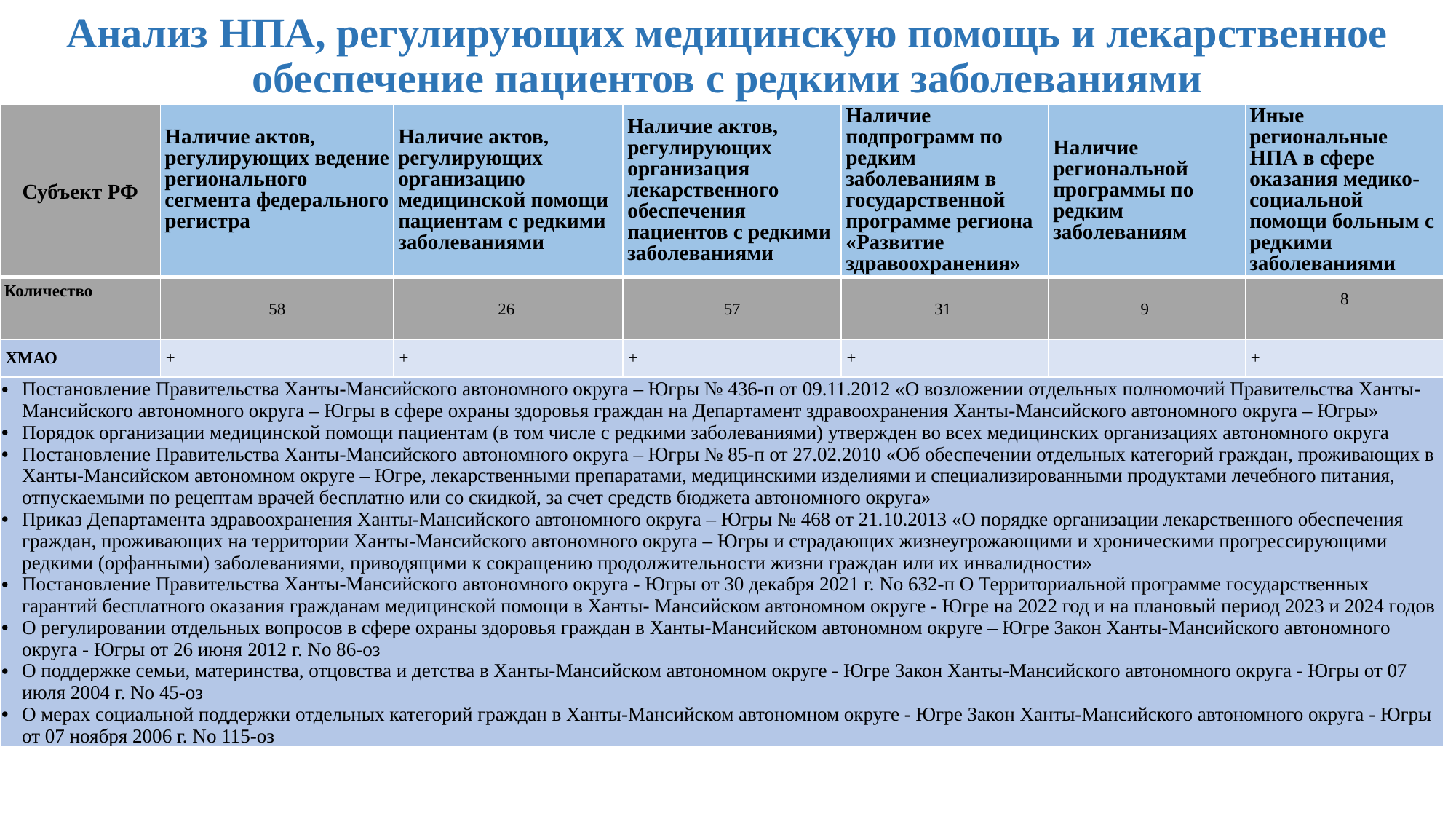

# Анализ НПА, регулирующих медицинскую помощь и лекарственное обеспечение пациентов с редкими заболеваниями
| Субъект РФ | Наличие актов, регулирующих ведение регионального сегмента федерального регистра | Наличие актов, регулирующих организацию медицинской помощи пациентам с редкими заболеваниями | Наличие актов, регулирующих организация лекарственного обеспечения пациентов с редкими заболеваниями | Наличие подпрограмм по редким заболеваниям в государственной программе региона «Развитие здравоохранения» | Наличие региональной программы по редким заболеваниям | Иные региональные НПА в сфере оказания медико-социальной помощи больным с редкими заболеваниями |
| --- | --- | --- | --- | --- | --- | --- |
| Количество | 58 | 26 | 57 | 31 | 9 | 8 |
| ХМАО | + | + | + | + |  | + |
| Постановление Правительства Ханты-Мансийского автономного округа – Югры № 436-п от 09.11.2012 «О возложении отдельных полномочий Правительства Ханты-Мансийского автономного округа – Югры в сфере охраны здоровья граждан на Департамент здравоохранения Ханты-Мансийского автономного округа – Югры» Порядок организации медицинской помощи пациентам (в том числе с редкими заболеваниями) утвержден во всех медицинских организациях автономного округа Постановление Правительства Ханты-Мансийского автономного округа – Югры № 85-п от 27.02.2010 «Об обеспечении отдельных категорий граждан, проживающих в Ханты-Мансийском автономном округе – Югре, лекарственными препаратами, медицинскими изделиями и специализированными продуктами лечебного питания, отпускаемыми по рецептам врачей бесплатно или со скидкой, за счет средств бюджета автономного округа» Приказ Департамента здравоохранения Ханты-Мансийского автономного округа – Югры № 468 от 21.10.2013 «О порядке организации лекарственного обеспечения граждан, проживающих на территории Ханты-Мансийского автономного округа – Югры и страдающих жизнеугрожающими и хроническими прогрессирующими редкими (орфанными) заболеваниями, приводящими к сокращению продолжительности жизни граждан или их инвалидности» Постановление Правительства Ханты-Мансийского автономного округа - Югры от 30 декабря 2021 г. No 632-п О Территориальной программе государственных гарантий бесплатного оказания гражданам медицинской помощи в Ханты- Мансийском автономном округе - Югре на 2022 год и на плановый период 2023 и 2024 годов О регулировании отдельных вопросов в сфере охраны здоровья граждан в Ханты-Мансийском автономном округе – Югре Закон Ханты-Мансийского автономного округа - Югры от 26 июня 2012 г. No 86-оз О поддержке семьи, материнства, отцовства и детства в Ханты-Мансийском автономном округе - Югре Закон Ханты-Мансийского автономного округа - Югры от 07 июля 2004 г. No 45-оз О мерах социальной поддержки отдельных категорий граждан в Ханты-Мансийском автономном округе - Югре Закон Ханты-Мансийского автономного округа - Югры от 07 ноября 2006 г. No 115-оз |  |  |  |  |  |  |